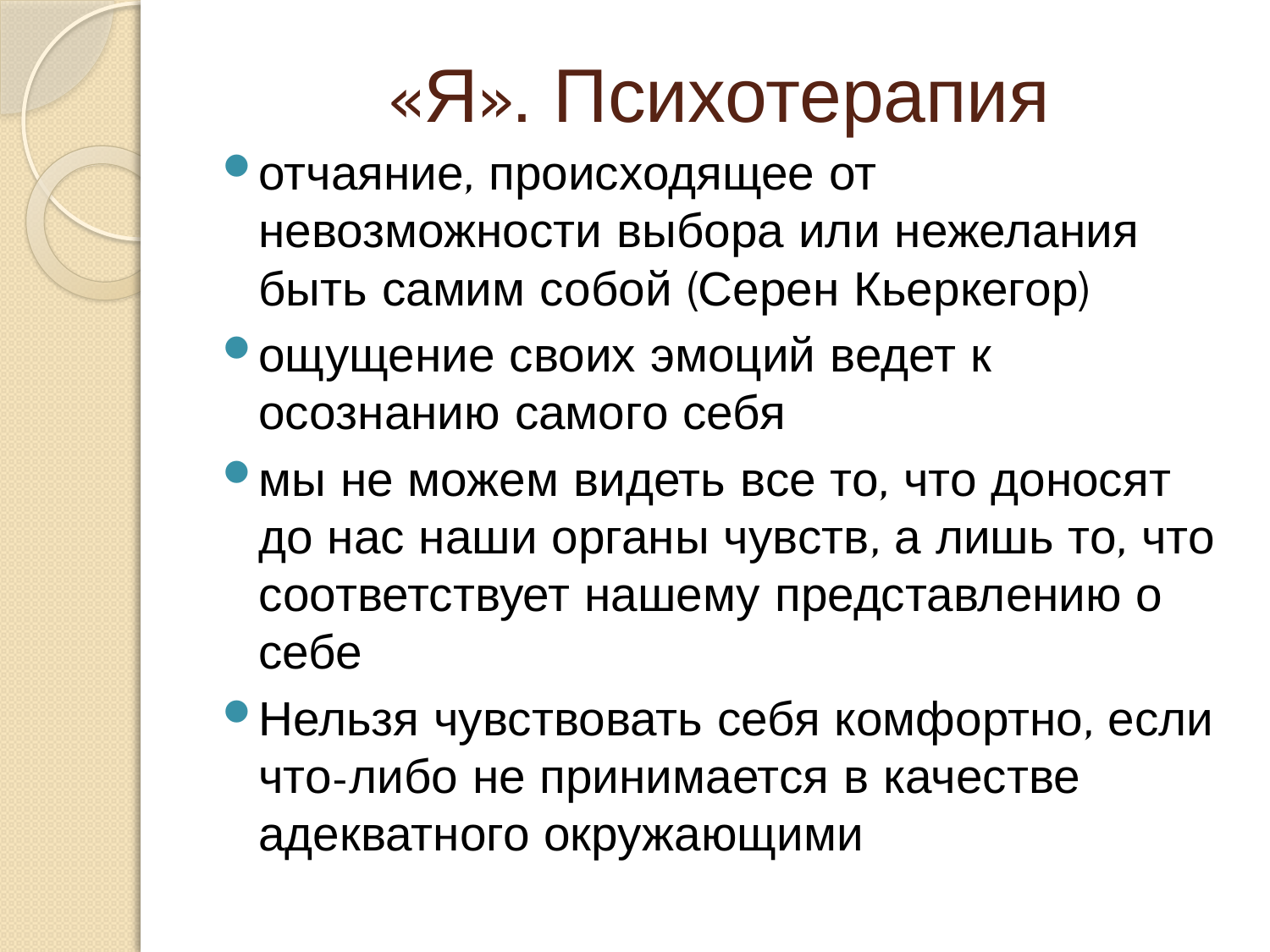

# «Я». Психотерапия
отчаяние, происходящее от невозможности выбора или нежелания быть самим собой (Серен Кьеркегор)
ощущение своих эмоций ведет к осознанию самого себя
мы не можем видеть все то, что доносят до нас наши органы чувств, а лишь то, что соответствует нашему представлению о себе
Нельзя чувствовать себя комфортно, если что-либо не принимается в качестве адекватного окружающими